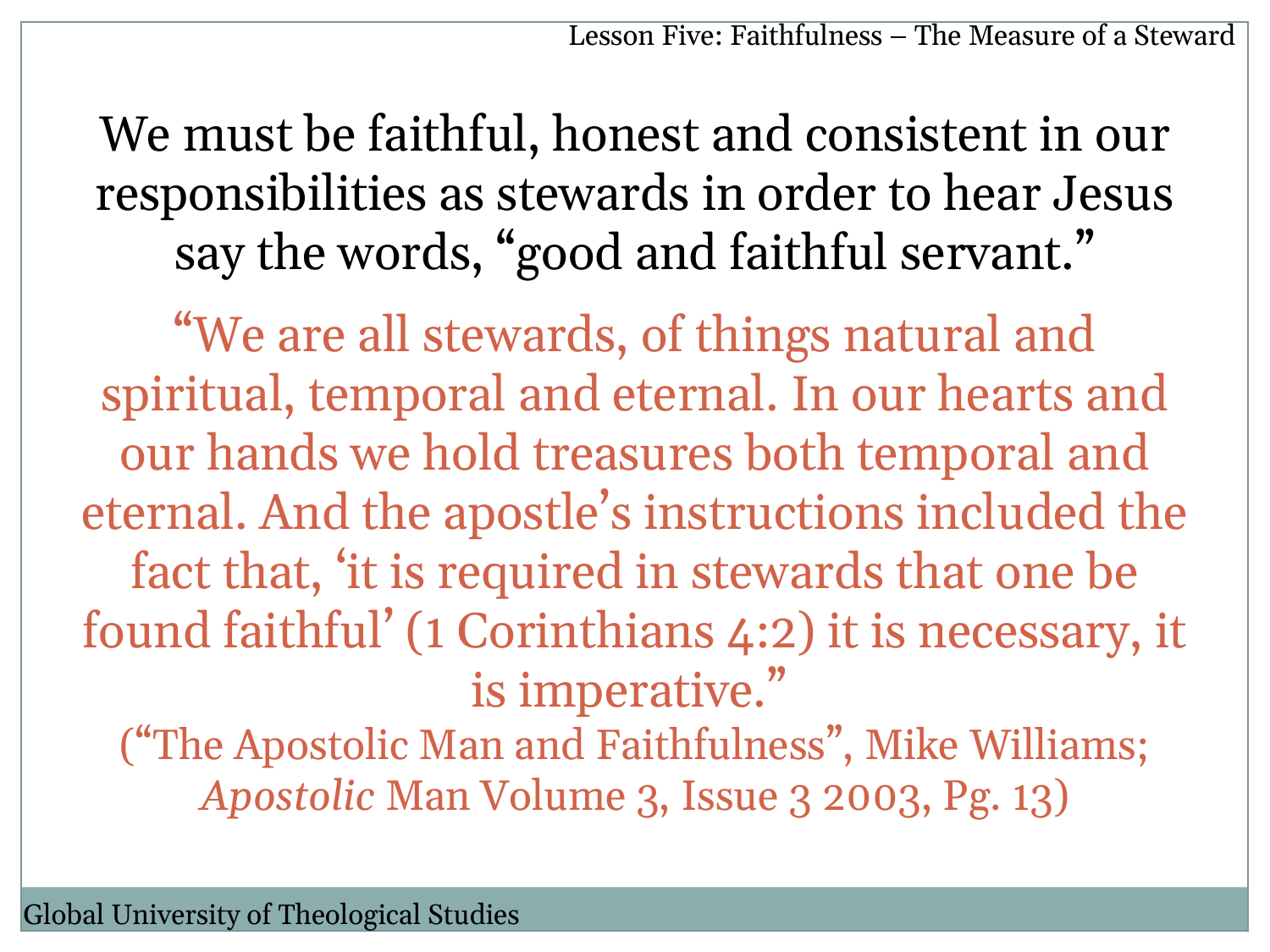

Lesson Five: Faithfulness – The Measure of a Steward
We must be faithful, honest and consistent in our responsibilities as stewards in order to hear Jesus say the words, “good and faithful servant.”
“We are all stewards, of things natural and spiritual, temporal and eternal. In our hearts and our hands we hold treasures both temporal and eternal. And the apostle’s instructions included the fact that, ‘it is required in stewards that one be found faithful’ (1 Corinthians 4:2) it is necessary, it is imperative.”
(“The Apostolic Man and Faithfulness”, Mike Williams; Apostolic Man Volume 3, Issue 3 2003, Pg. 13)
Global University of Theological Studies